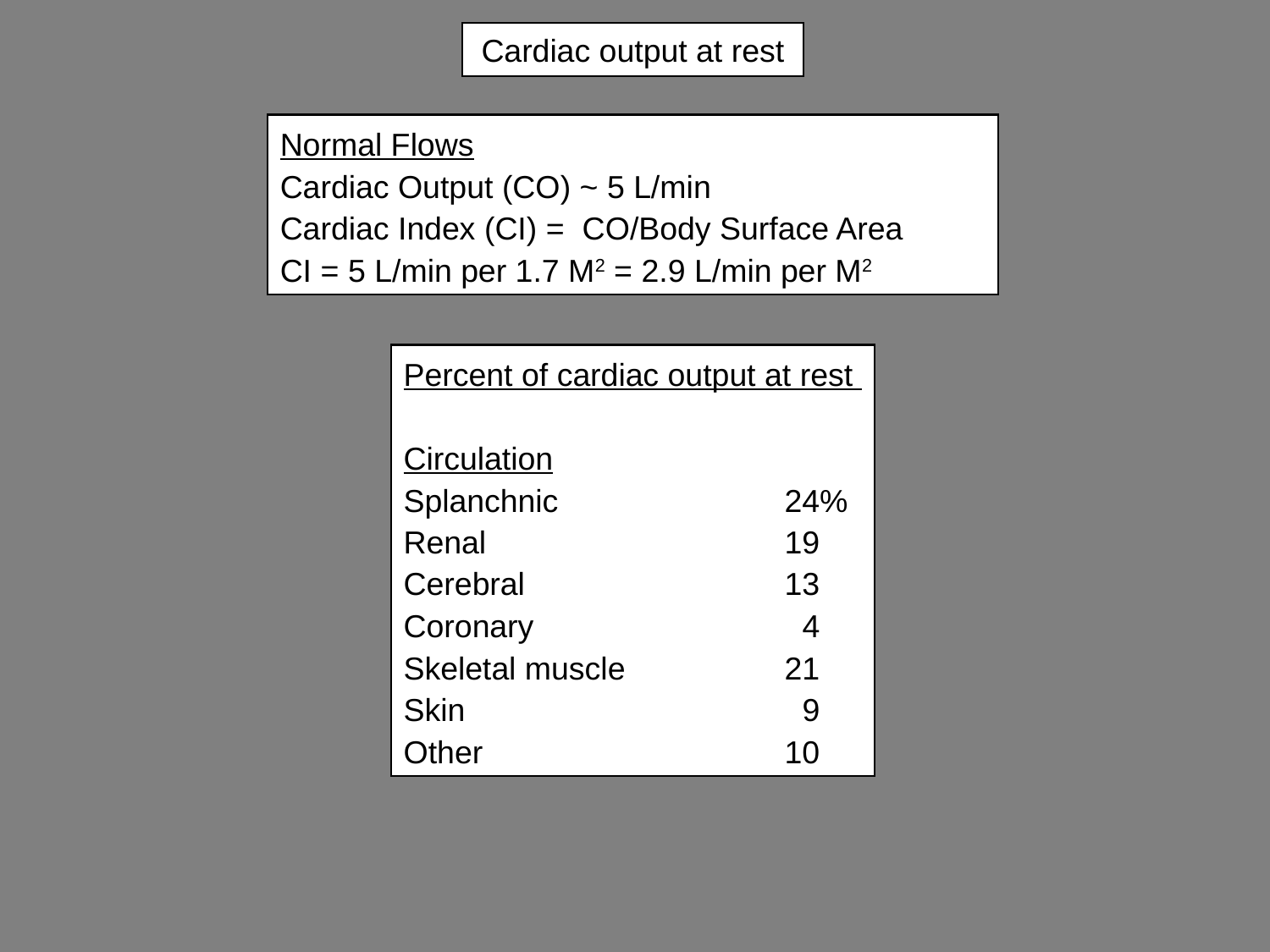

# Cardiac output at rest
Normal Flows
Cardiac Output (CO) ~ 5 L/min
Cardiac Index (CI) =  CO/Body Surface Area
CI = 5 L/min per 1.7 M2 = 2.9 L/min per M2
Percent of cardiac output at rest

Circulation
Splanchnic		24%
Renal			19
Cerebral			13
Coronary	 	  4
Skeletal muscle		21
Skin			  9
Other			10